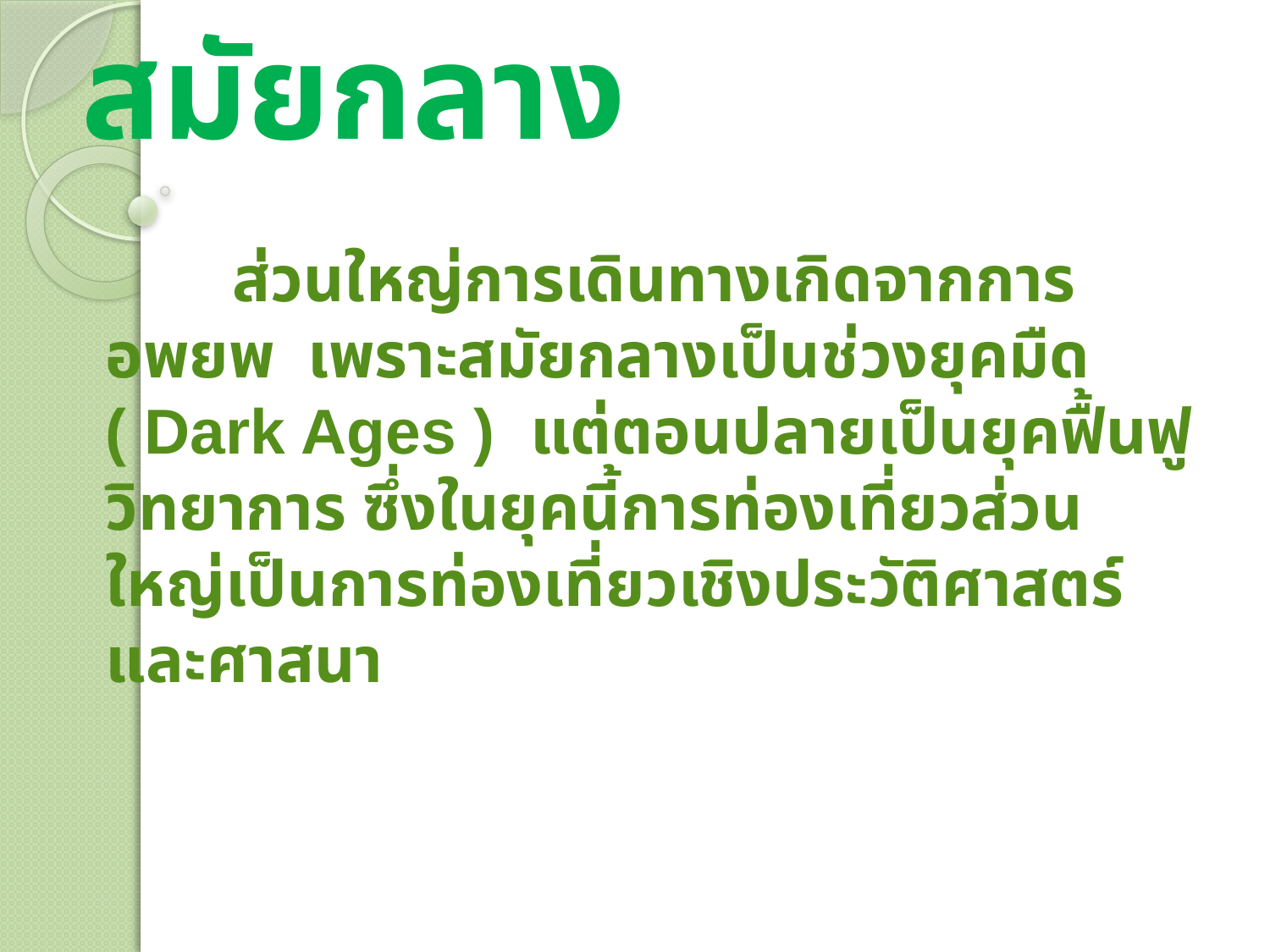

# สมัยกลาง
	ส่วนใหญ่การเดินทางเกิดจากการอพยพ  เพราะสมัยกลางเป็นช่วงยุคมืด ( Dark Ages )  แต่ตอนปลายเป็นยุคฟื้นฟูวิทยาการ ซึ่งในยุคนี้การท่องเที่ยวส่วนใหญ่เป็นการท่องเที่ยวเชิงประวัติศาสตร์และศาสนา